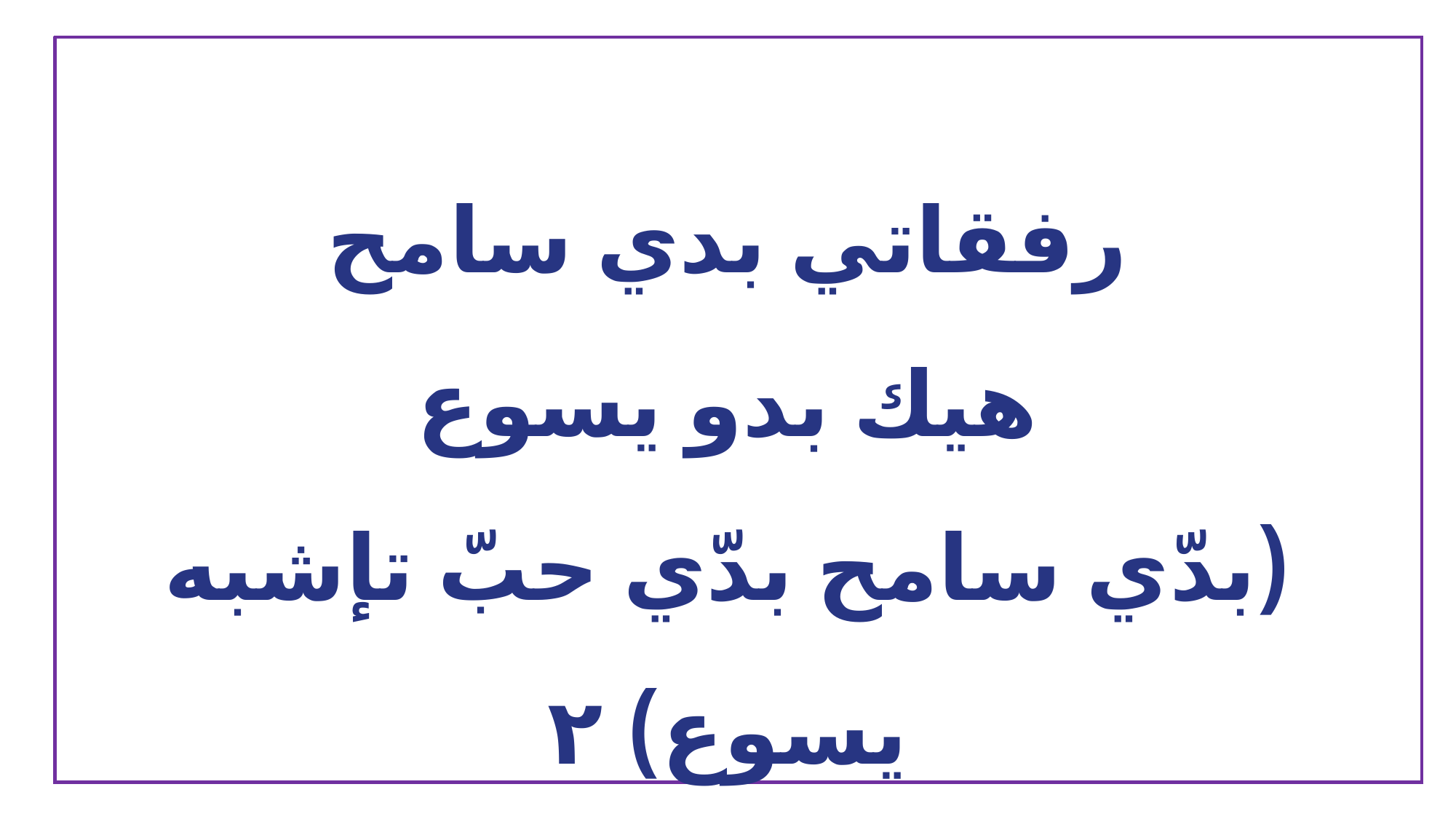

رفقاتي بدي سامح
هيك بدو يسوع
(بدّي سامح بدّي حبّ تإشبه يسوع) ٢